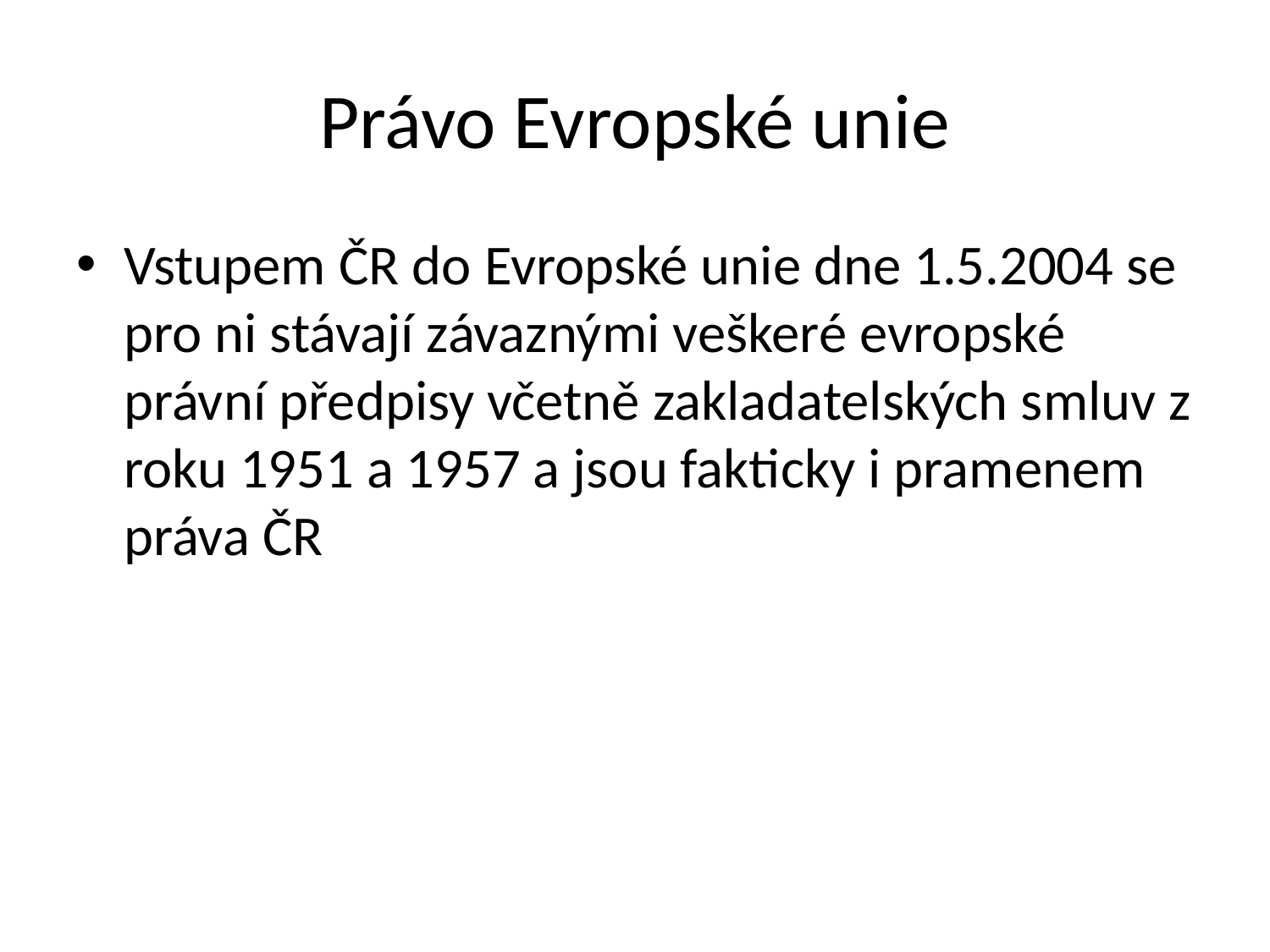

# Právo Evropské unie
Vstupem ČR do Evropské unie dne 1.5.2004 se pro ni stávají závaznými veškeré evropské právní předpisy včetně zakladatelských smluv z roku 1951 a 1957 a jsou fakticky i pramenem práva ČR